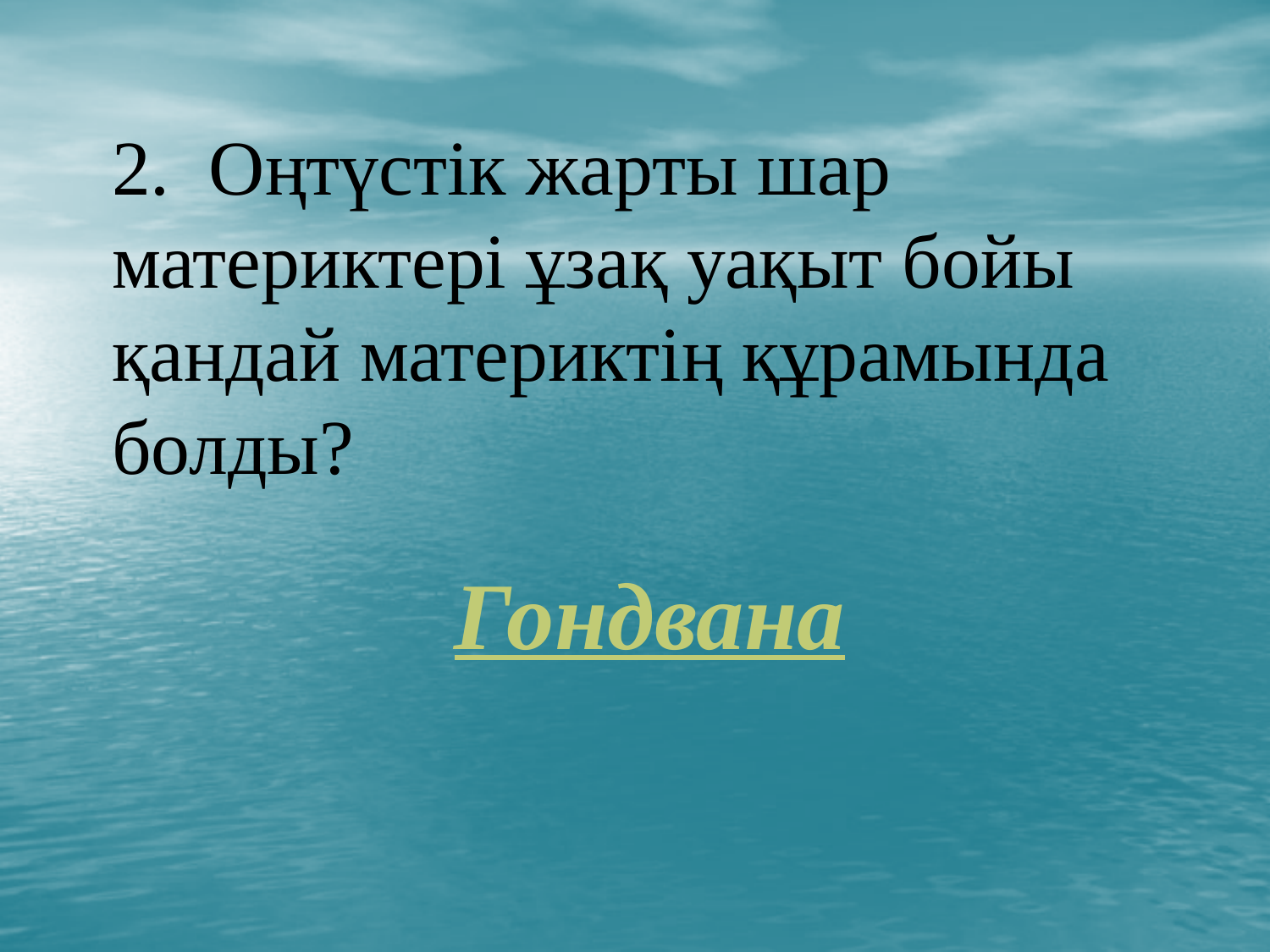

2.  Оңтүстік жарты шар материктері ұзақ уақыт бойы қандай материктің құрамында болды?
Гондвана